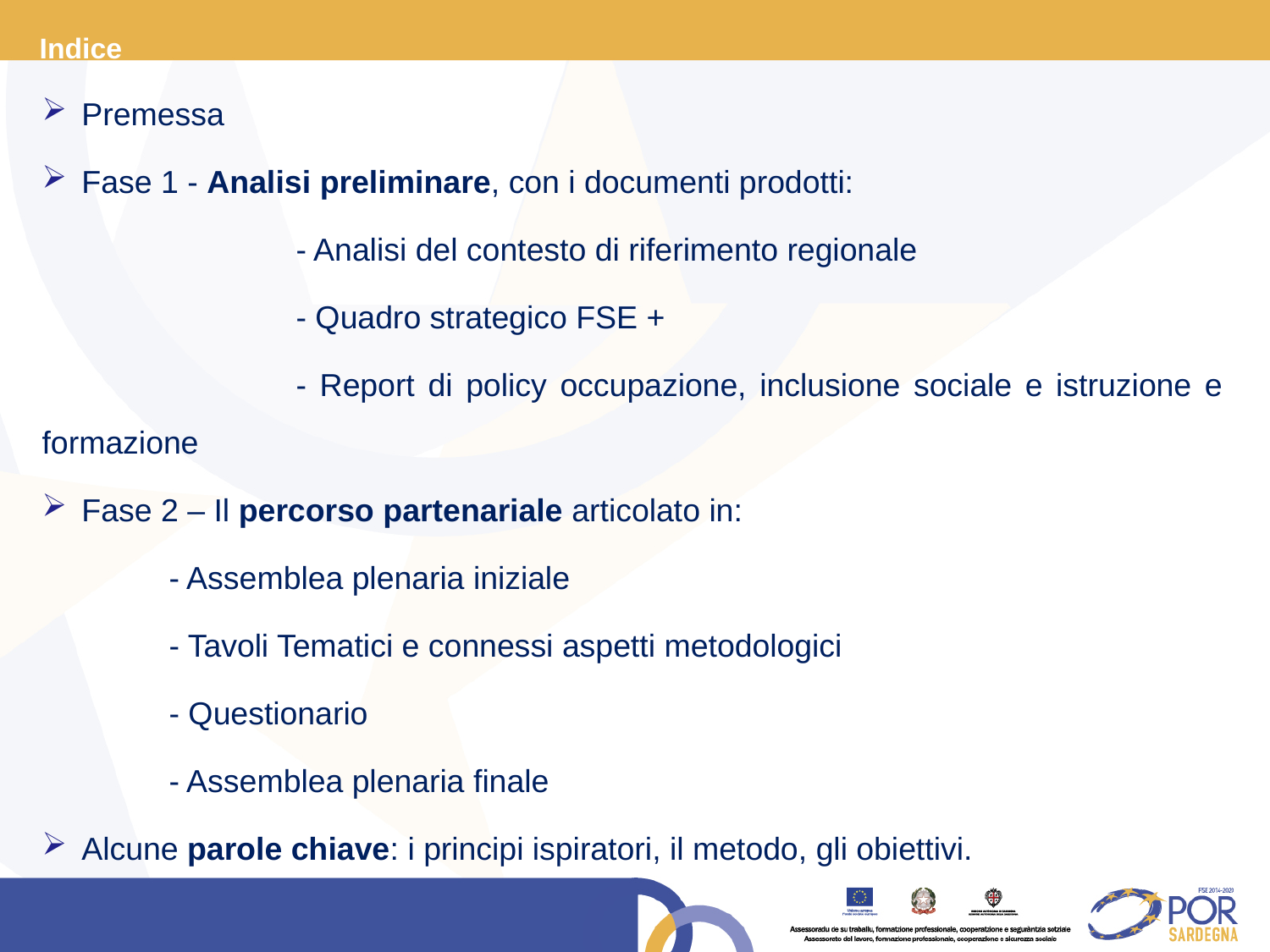

Indice
Premessa
Fase 1 - Analisi preliminare, con i documenti prodotti:
		- Analisi del contesto di riferimento regionale
		- Quadro strategico FSE +
		- Report di policy occupazione, inclusione sociale e istruzione e formazione
Fase 2 – Il percorso partenariale articolato in:
	- Assemblea plenaria iniziale
	- Tavoli Tematici e connessi aspetti metodologici
	- Questionario
	- Assemblea plenaria finale
Alcune parole chiave: i principi ispiratori, il metodo, gli obiettivi.